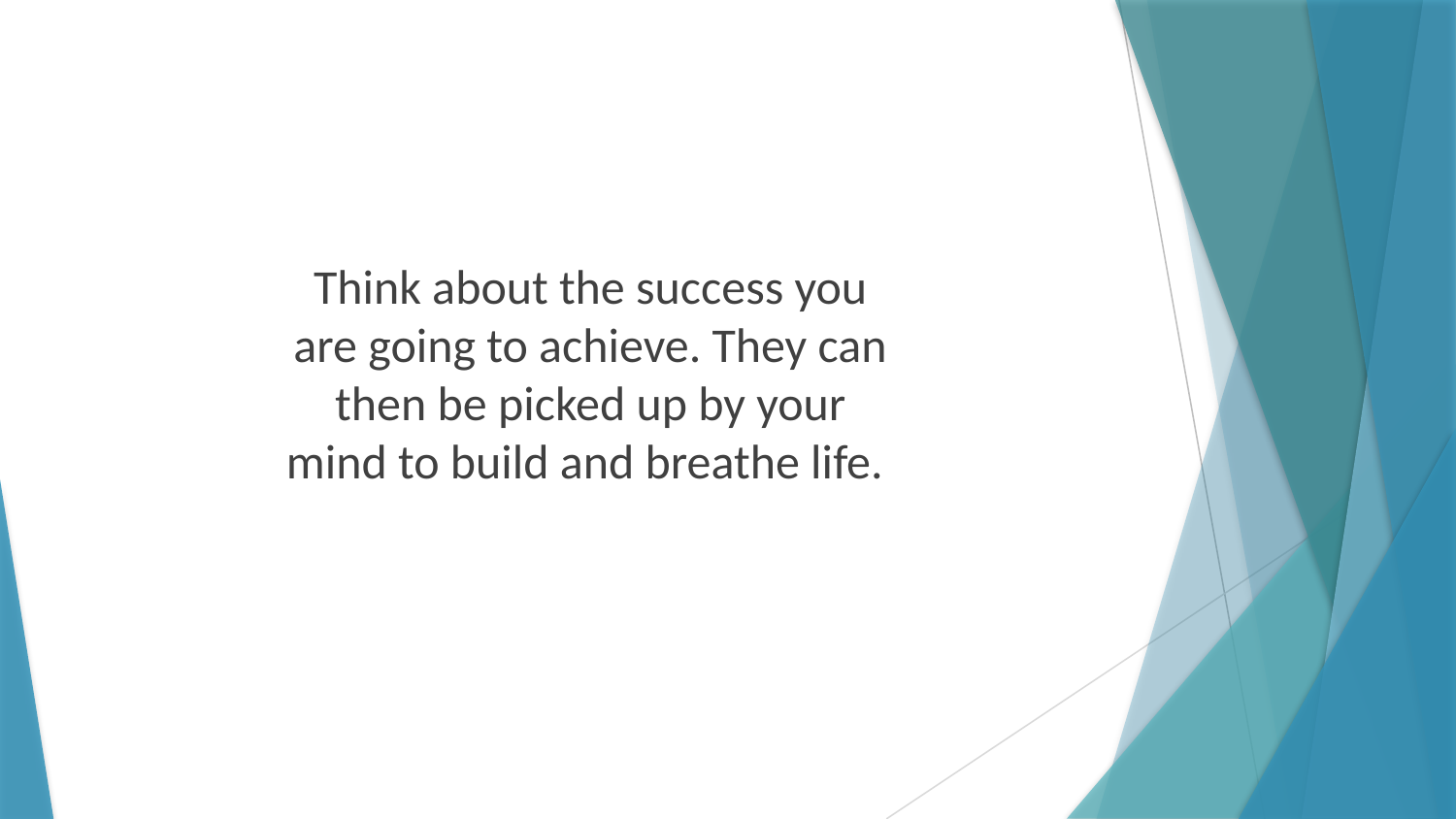

Think about the success you are going to achieve. They can then be picked up by your mind to build and breathe life.